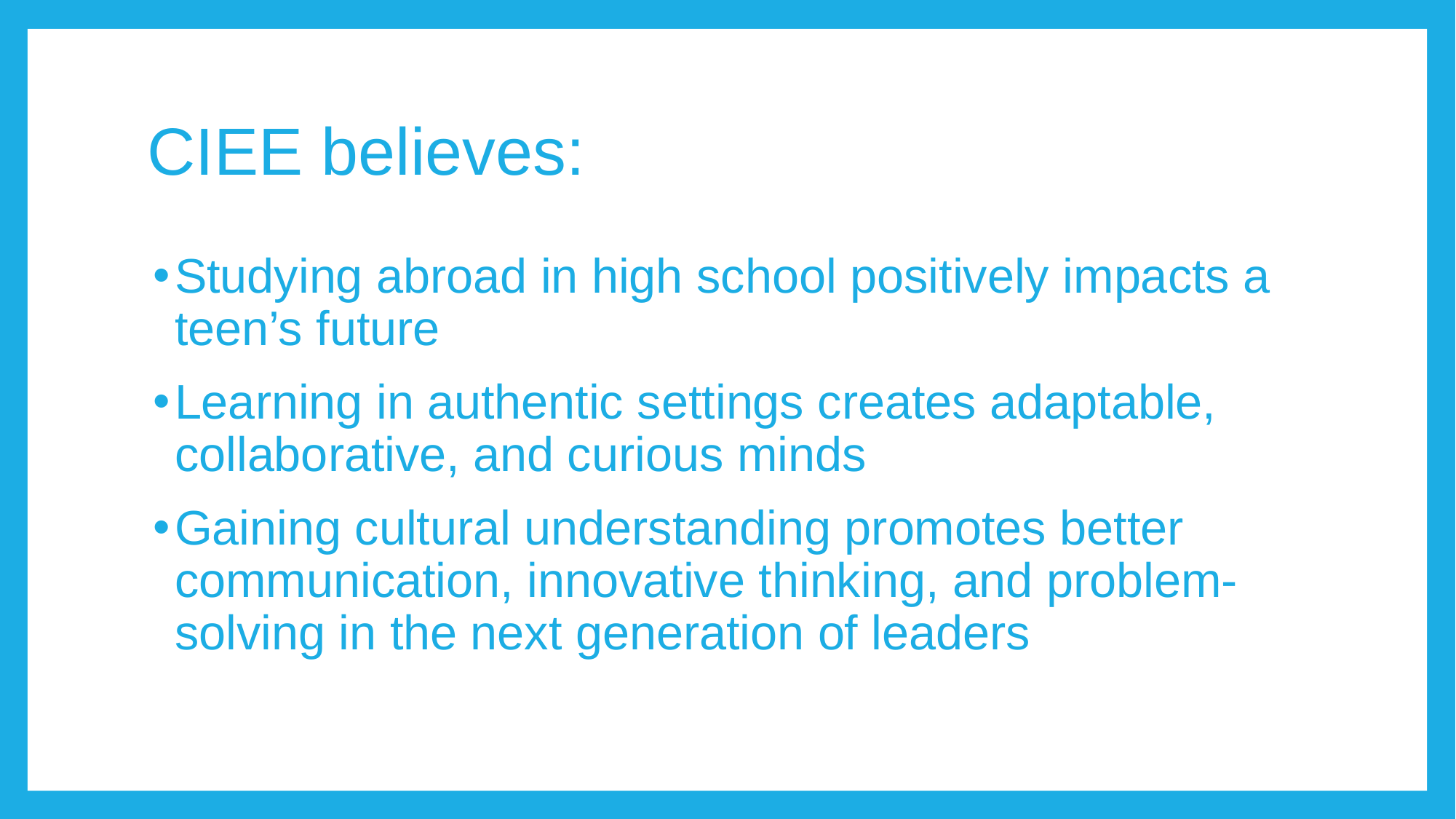

# CIEE believes:
Studying abroad in high school positively impacts a teen’s future
Learning in authentic settings creates adaptable, collaborative, and curious minds
Gaining cultural understanding promotes better communication, innovative thinking, and problem-solving in the next generation of leaders